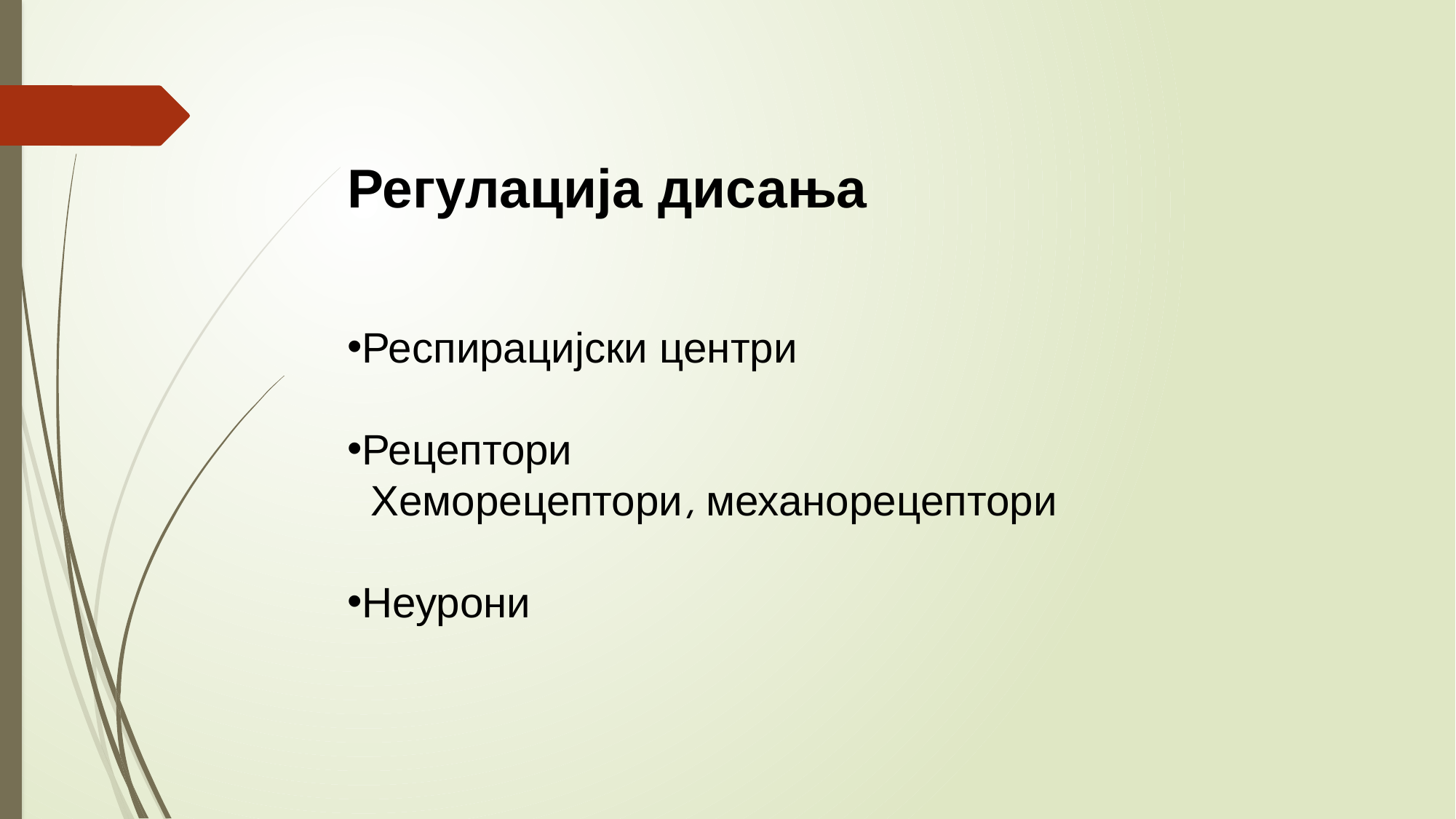

Регулација дисања

Респирацијски центри

Рецептори
  Хеморецептори, механорецептори

Неурони